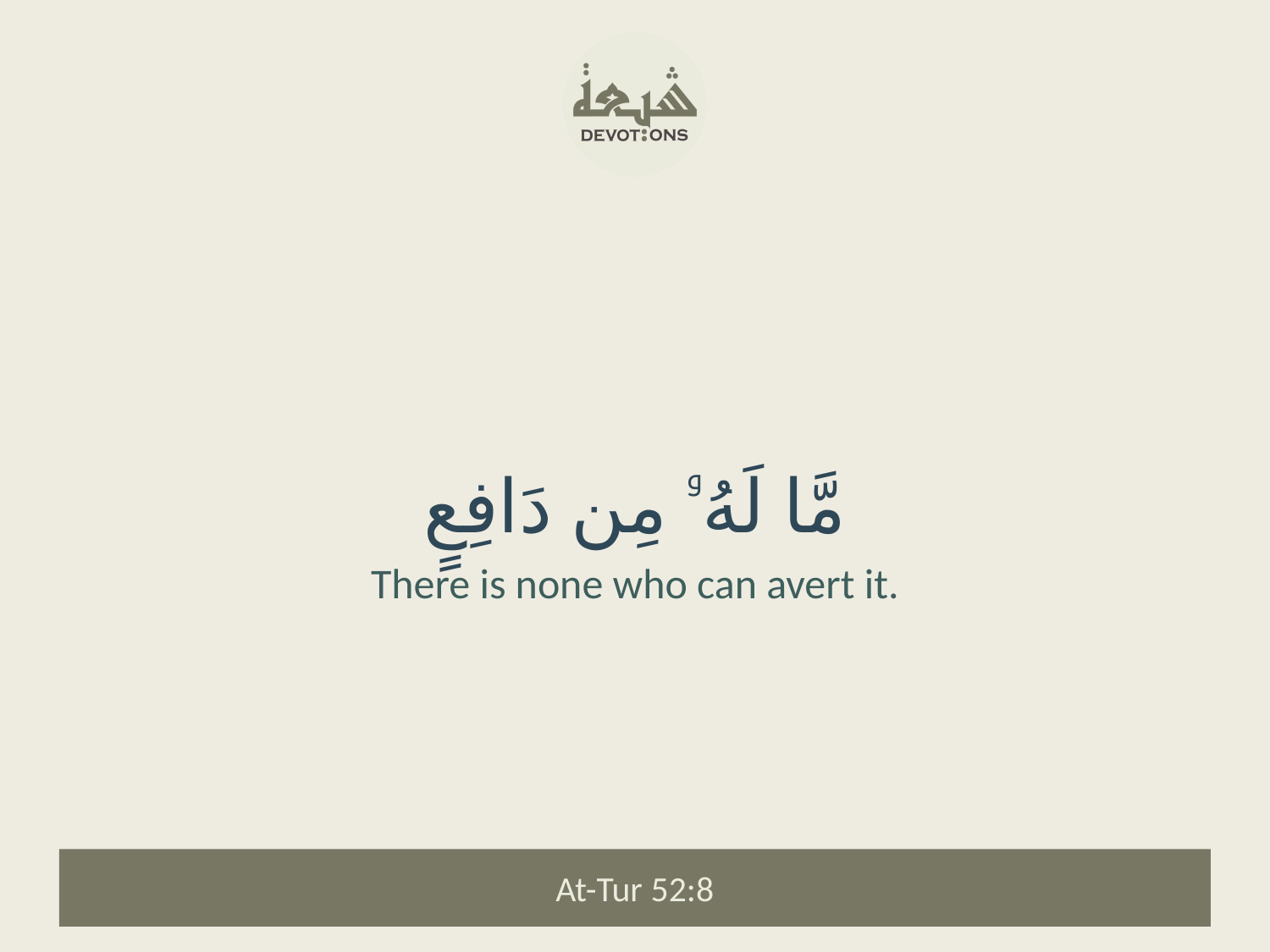

مَّا لَهُۥ مِن دَافِعٍ
There is none who can avert it.
At-Tur 52:8